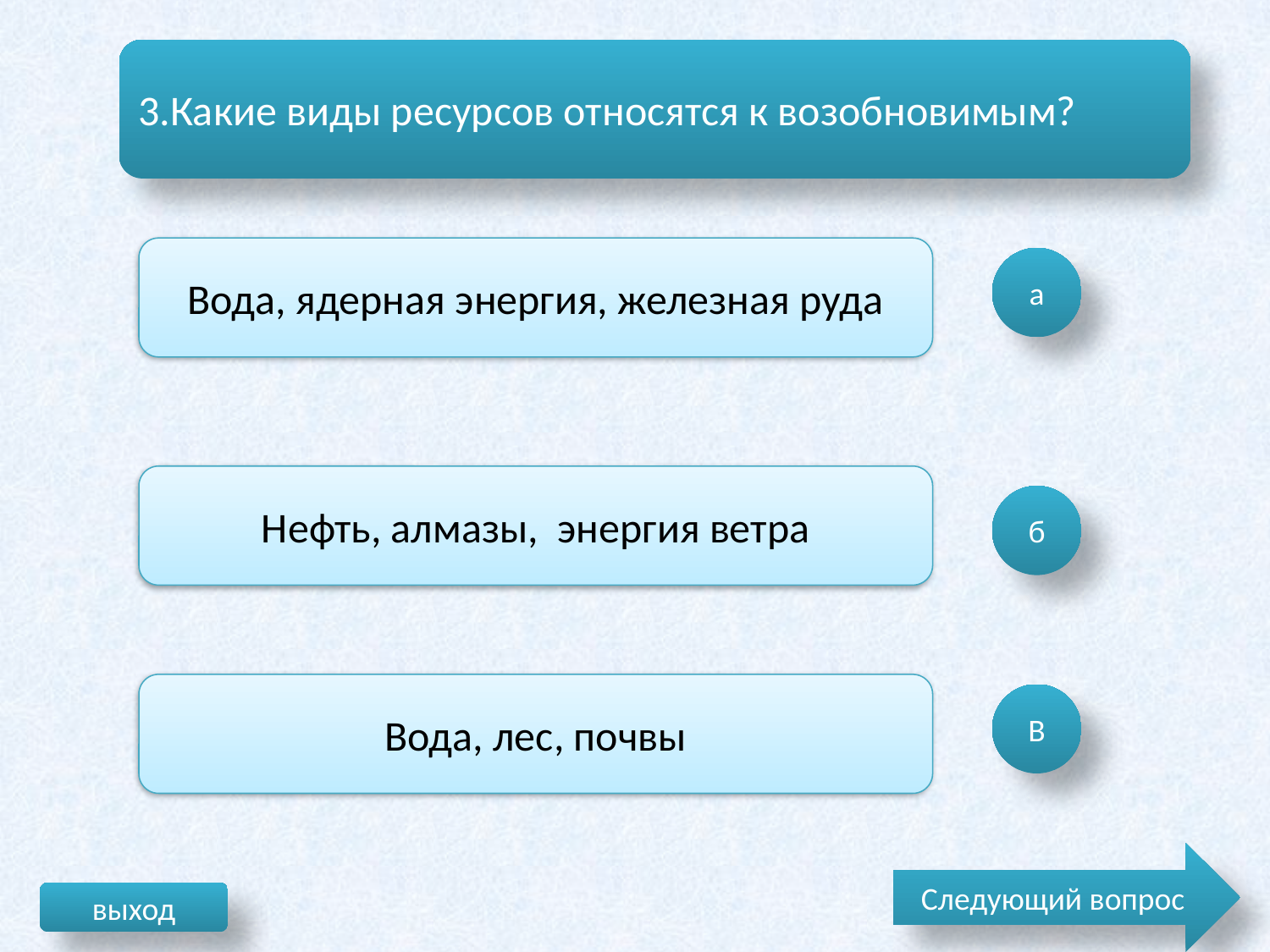

3.Какие виды ресурсов относятся к возобновимым?
Вода, ядерная энергия, железная руда
а
Нефть, алмазы,  энергия ветра
б
Вода, лес, почвы
В
Следующий вопрос
выход